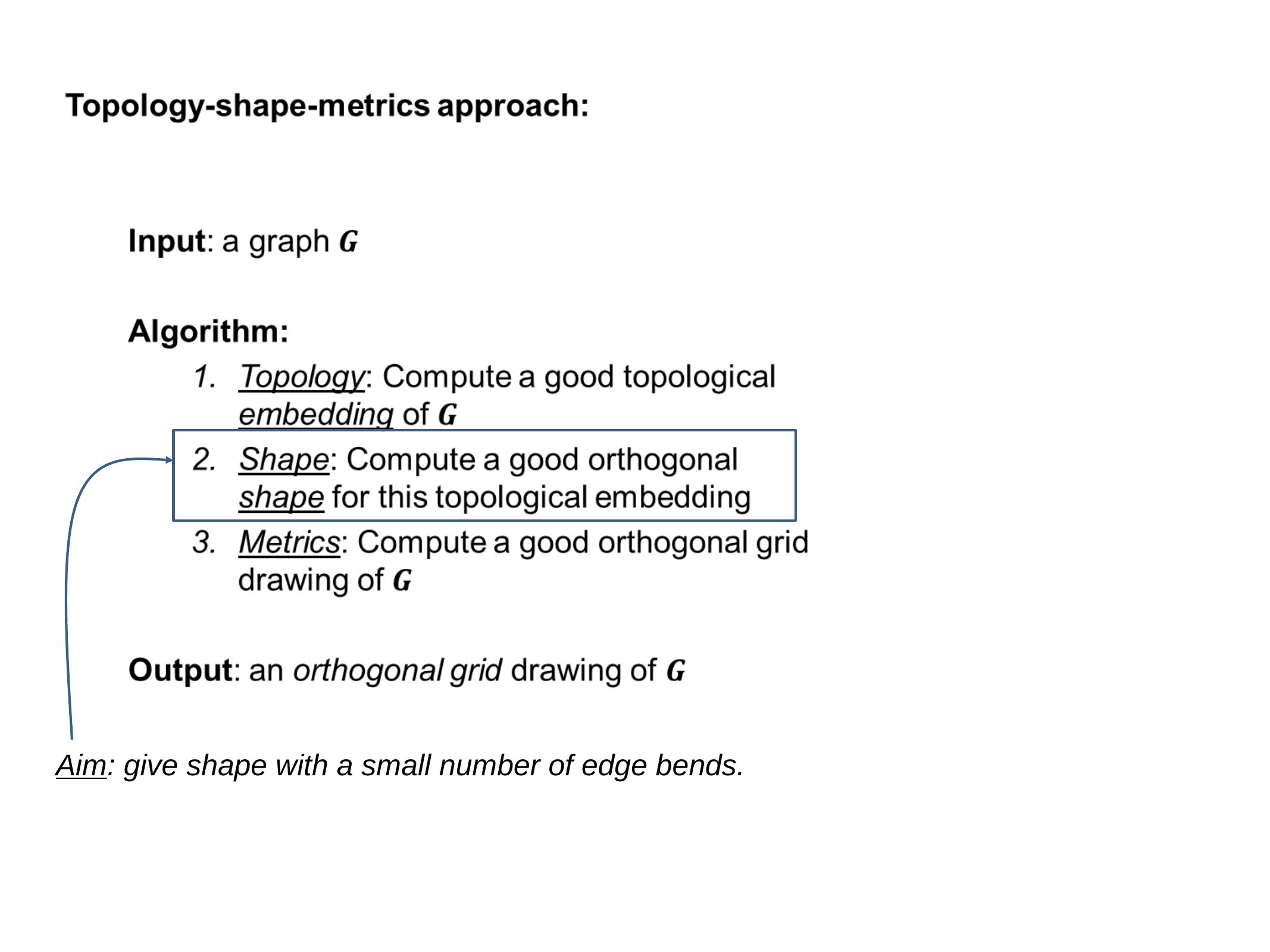

Aim: give shape with a small number of edge bends.

57